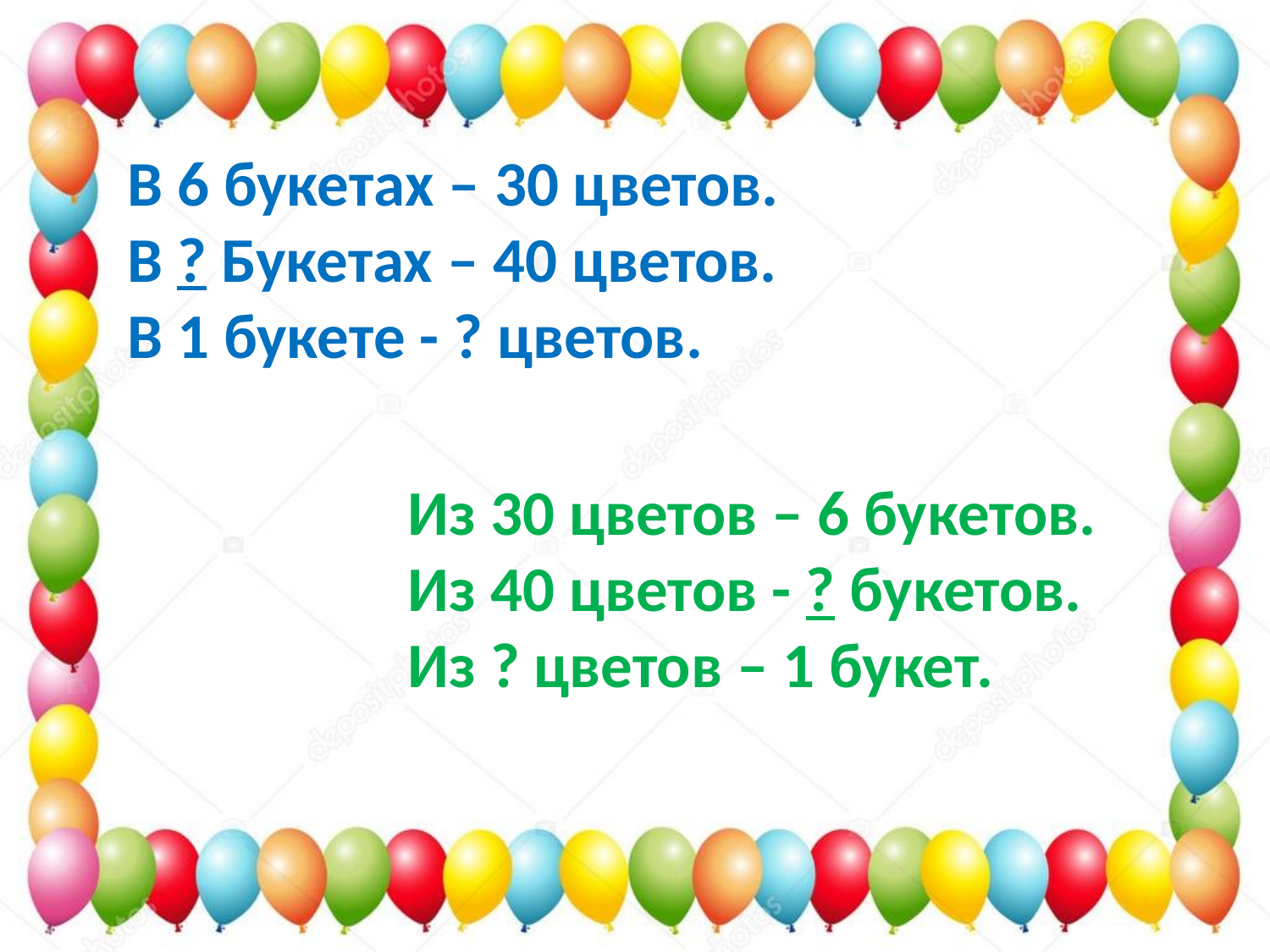

В 6 букетах – 30 цветов.
В ? Букетах – 40 цветов.
В 1 букете - ? цветов.
Из 30 цветов – 6 букетов.
Из 40 цветов - ? букетов.
Из ? цветов – 1 букет.